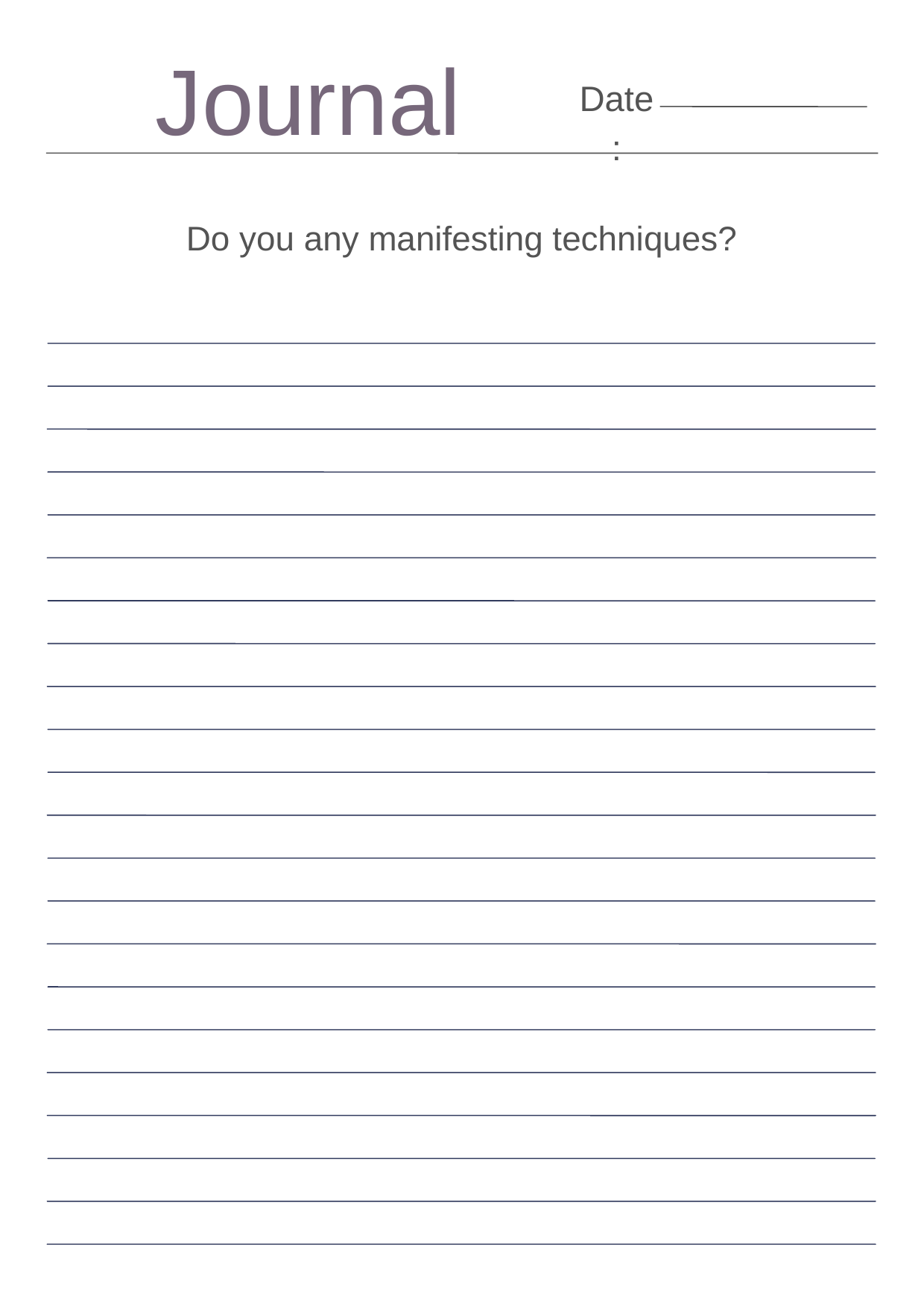

Journal
Date:

Do you any manifesting techniques?